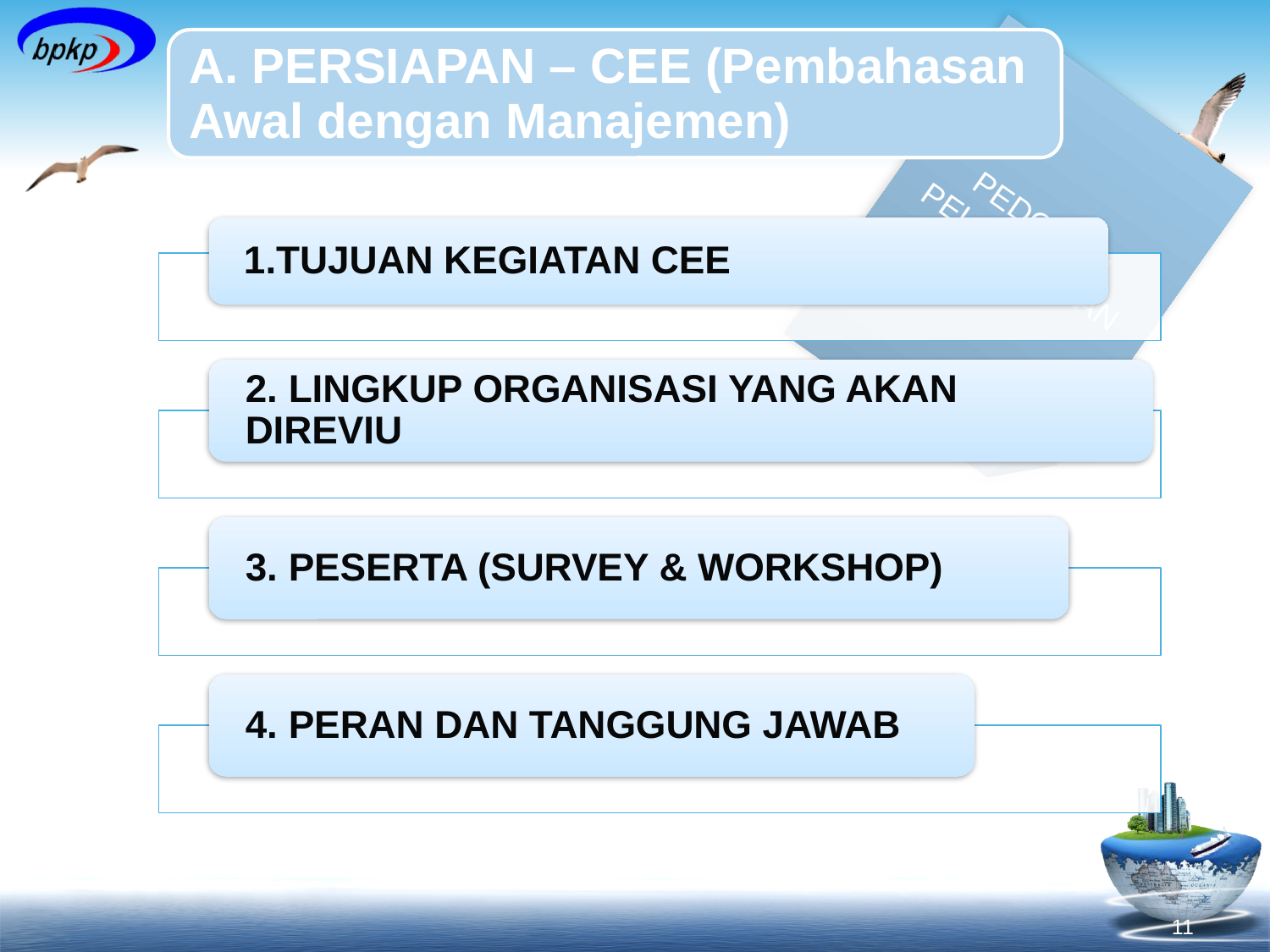

A. PERSIAPAN – CEE (Pembahasan Awal dengan Manajemen)
PEDOMAN PELAKSANAAN
1.TUJUAN KEGIATAN CEE
2. LINGKUP ORGANISASI YANG AKAN DIREVIU
3. PESERTA (SURVEY & WORKSHOP)
4. PERAN DAN TANGGUNG JAWAB
11